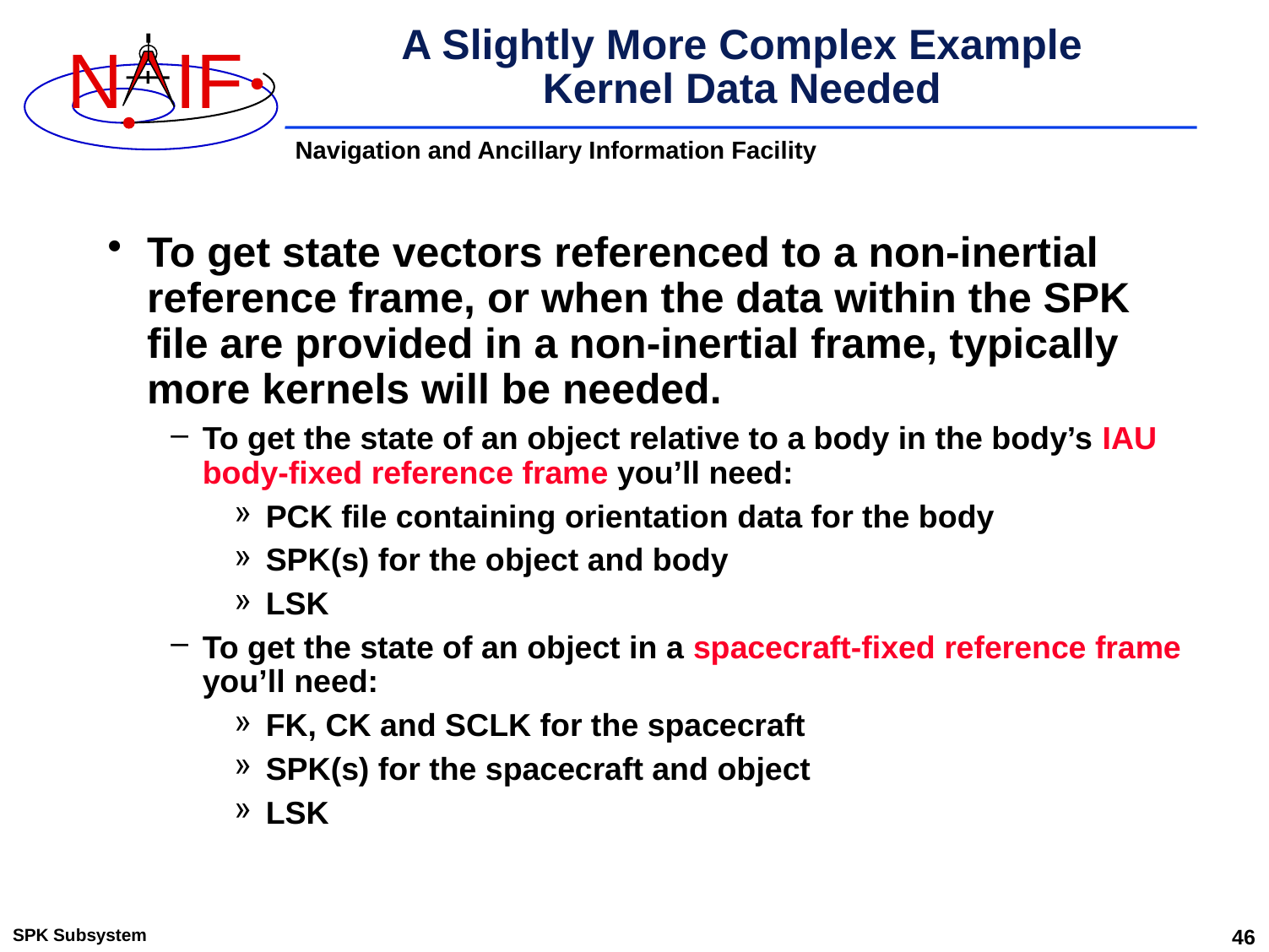

# A Slightly More Complex Example Kernel Data Needed

To get state vectors referenced to a non-inertial reference frame, or when the data within the SPK file are provided in a non-inertial frame, typically more kernels will be needed.
To get the state of an object relative to a body in the body’s IAU body-fixed reference frame you’ll need:
PCK file containing orientation data for the body
SPK(s) for the object and body
LSK
To get the state of an object in a spacecraft-fixed reference frame you’ll need:
FK, CK and SCLK for the spacecraft
SPK(s) for the spacecraft and object
LSK
SPK Subsystem
46